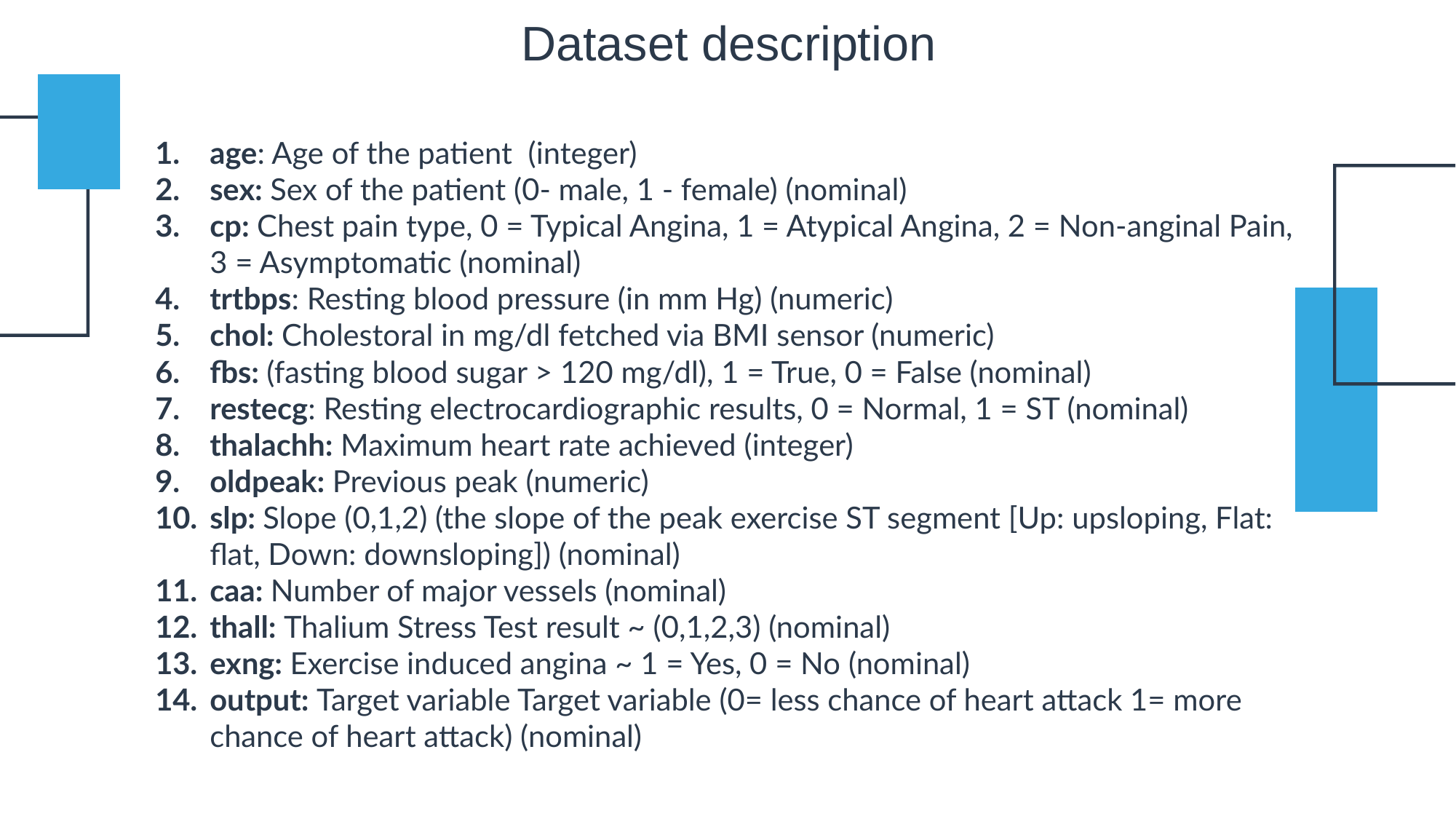

# Dataset description
age: Age of the patient  (integer)
sex: Sex of the patient (0- male, 1 - female) (nominal)
cp: Chest pain type, 0 = Typical Angina, 1 = Atypical Angina, 2 = Non-anginal Pain, 3 = Asymptomatic (nominal)
trtbps: Resting blood pressure (in mm Hg) (numeric)
chol: Cholestoral in mg/dl fetched via BMI sensor (numeric)
fbs: (fasting blood sugar > 120 mg/dl), 1 = True, 0 = False (nominal)
restecg: Resting electrocardiographic results, 0 = Normal, 1 = ST (nominal)
thalachh: Maximum heart rate achieved (integer)
oldpeak: Previous peak (numeric)
slp: Slope (0,1,2) (the slope of the peak exercise ST segment [Up: upsloping, Flat: flat, Down: downsloping]) (nominal)
caa: Number of major vessels (nominal)
thall: Thalium Stress Test result ~ (0,1,2,3) (nominal)
exng: Exercise induced angina ~ 1 = Yes, 0 = No (nominal)
output: Target variable Target variable (0= less chance of heart attack 1= more chance of heart attack) (nominal)